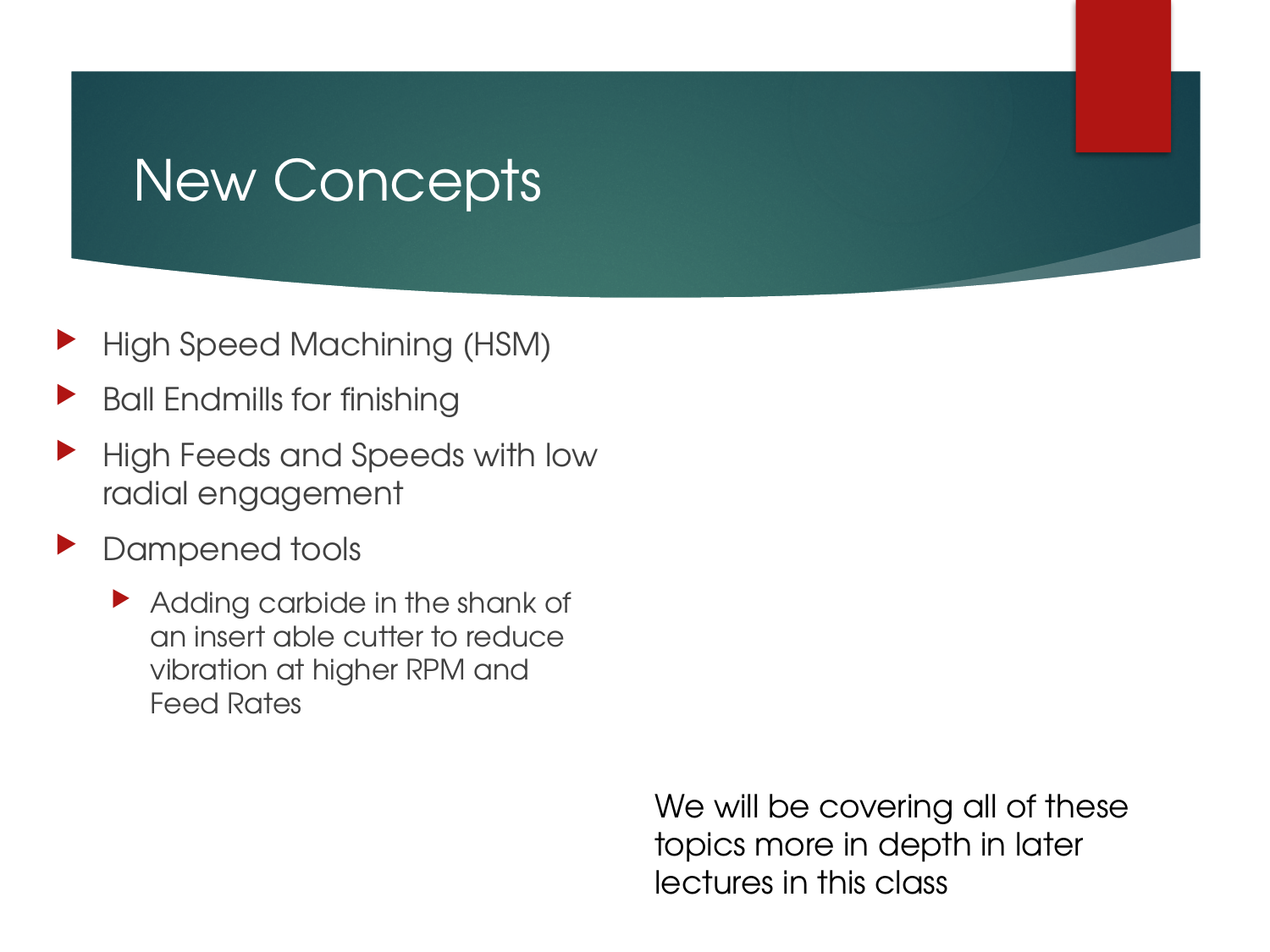

# New Concepts
High Speed Machining (HSM)
Ball Endmills for finishing
High Feeds and Speeds with low radial engagement
Dampened tools
Adding carbide in the shank of an insert able cutter to reduce vibration at higher RPM and Feed Rates

We will be covering all of these topics more in depth in later lectures in this class